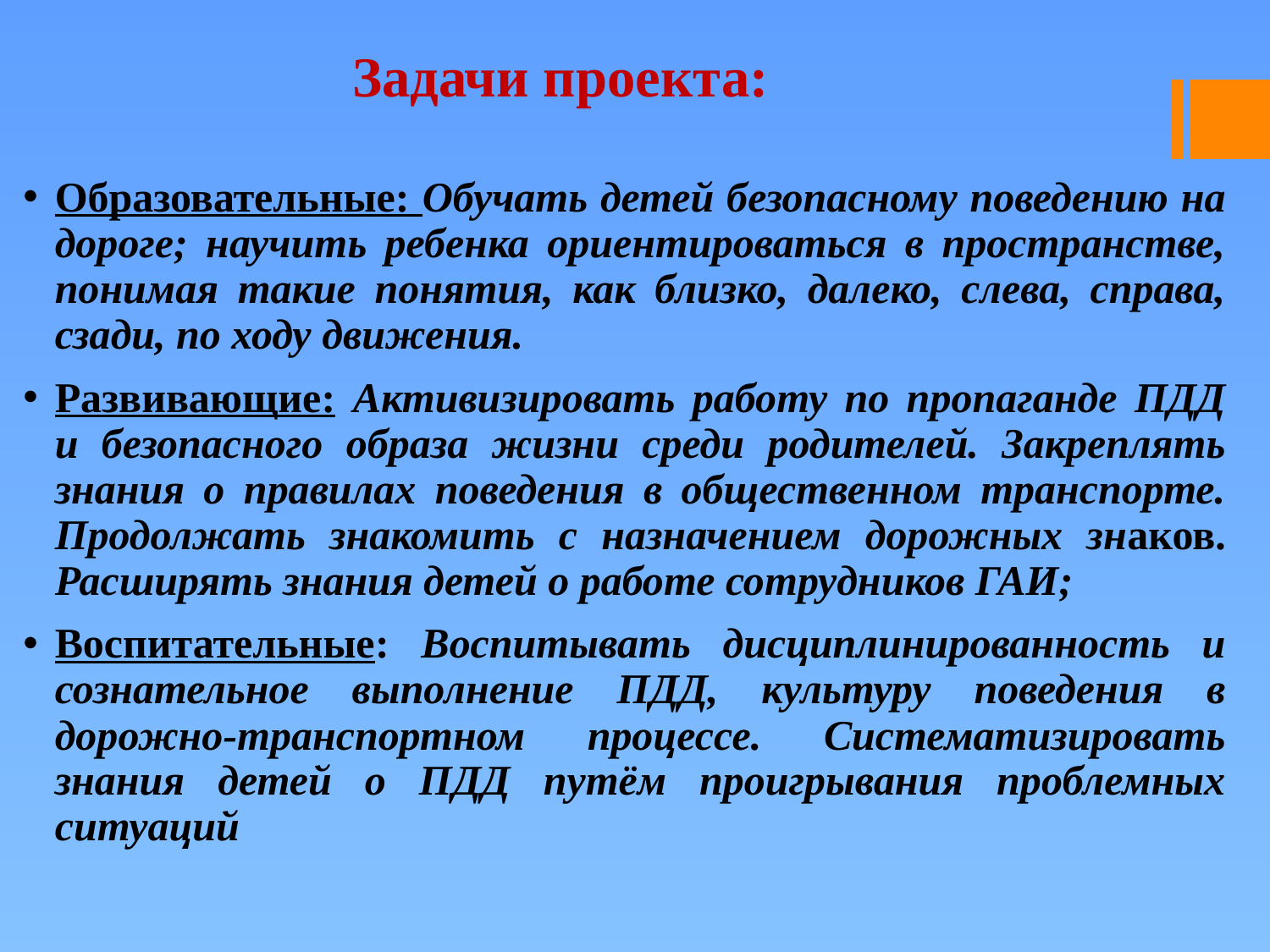

Задачи проекта:
Образовательные: Обучать детей безопасному поведению на дороге; научить ребенка ориентироваться в пространстве, понимая такие понятия, как близко, далеко, слева, справа, сзади, по ходу движения.
Развивающие: Активизировать работу по пропаганде ПДД и безопасного образа жизни среди родителей. Закреплять знания о правилах поведения в общественном транспорте. Продолжать знакомить с назначением дорожных знаков. Расширять знания детей о работе сотрудников ГАИ;
Воспитательные: Воспитывать дисциплинированность и сознательное выполнение ПДД, культуру поведения в дорожно-транспортном процессе. Систематизировать знания детей о ПДД путём проигрывания проблемных ситуаций